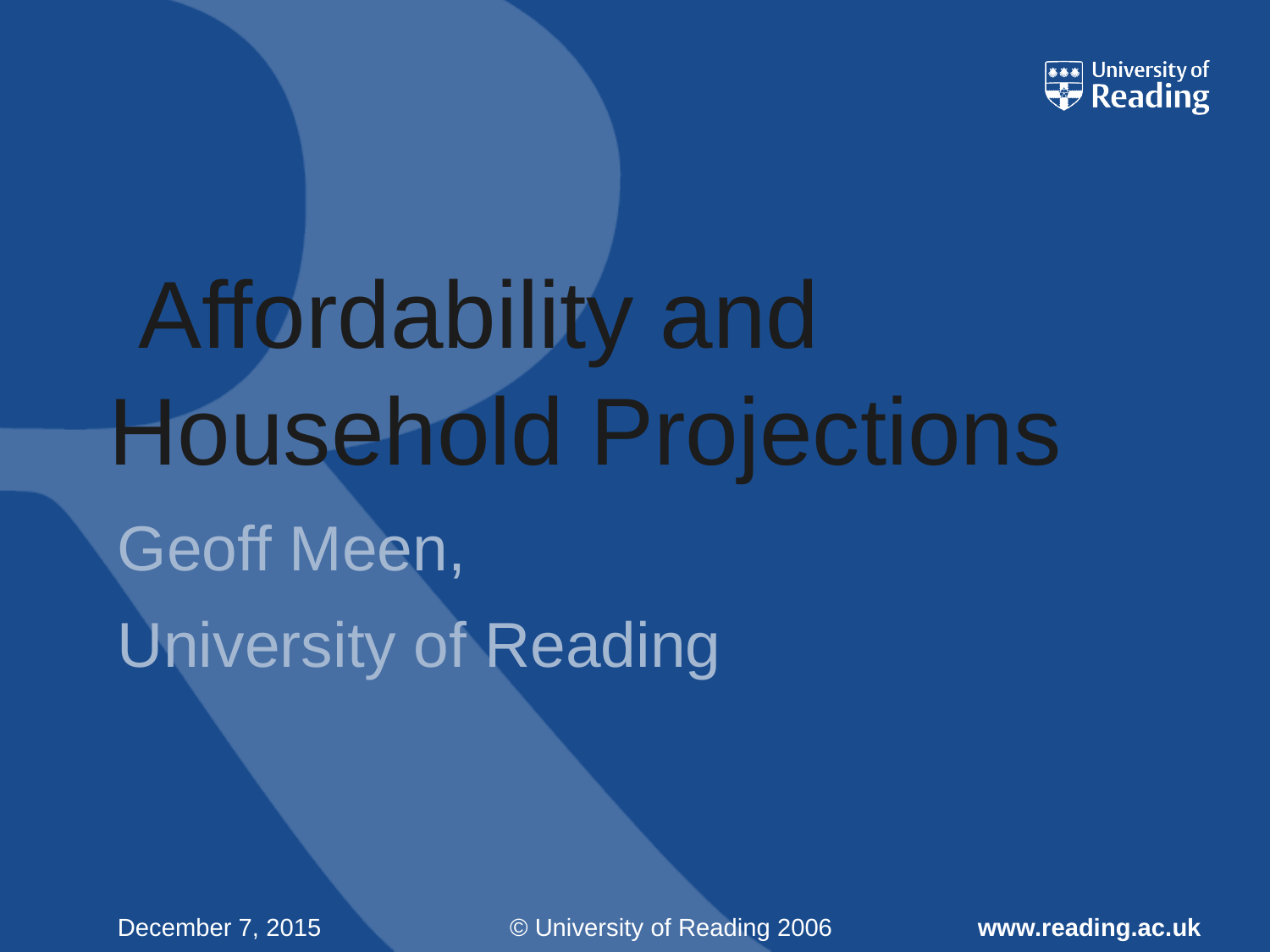

# Affordability and Household Projections
Geoff Meen,
University of Reading
December 7, 2015